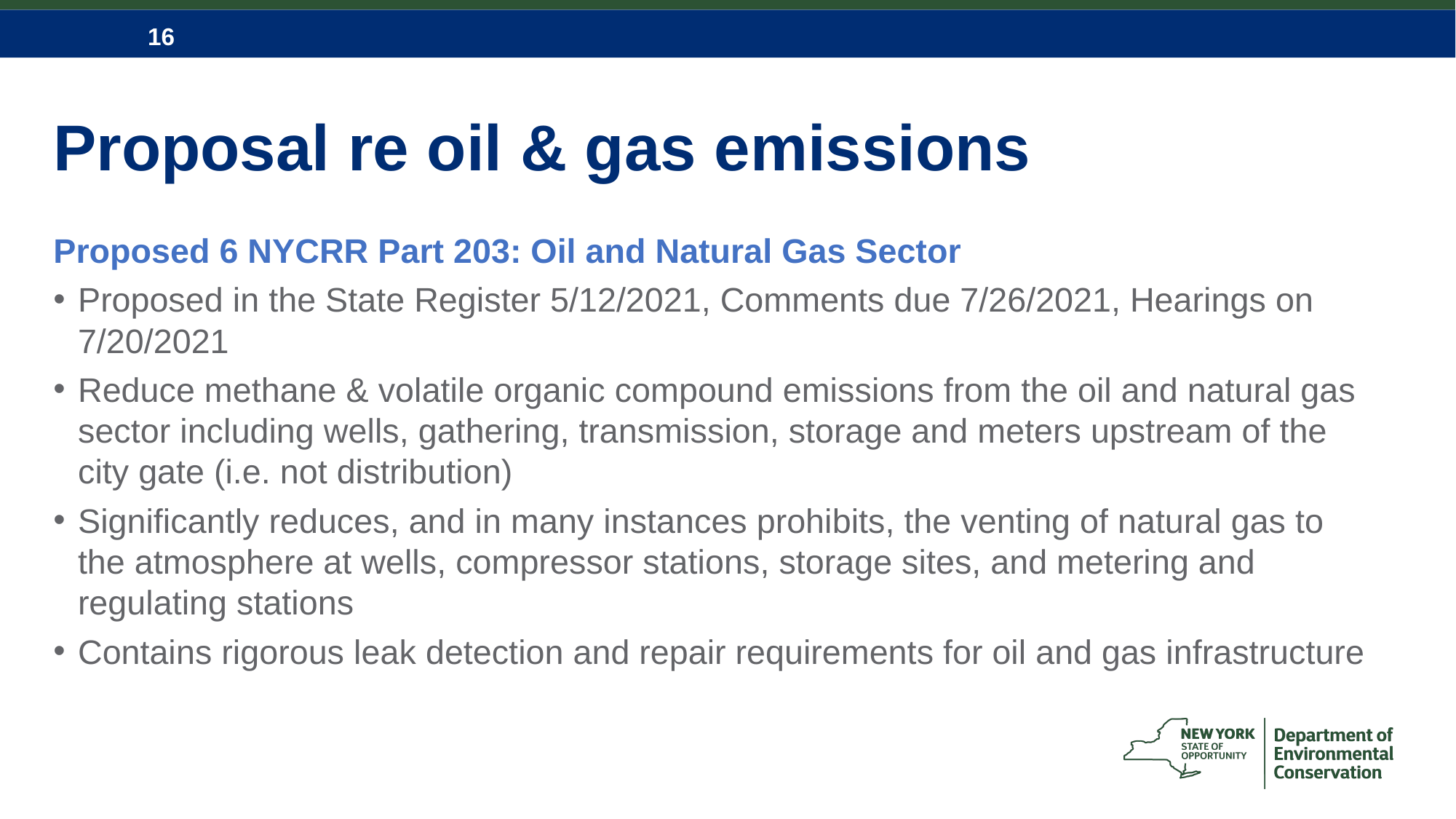

Proposal re oil & gas emissions
Proposed 6 NYCRR Part 203: Oil and Natural Gas Sector
Proposed in the State Register 5/12/2021, Comments due 7/26/2021, Hearings on 7/20/2021
Reduce methane & volatile organic compound emissions from the oil and natural gas sector including wells, gathering, transmission, storage and meters upstream of the city gate (i.e. not distribution)
Significantly reduces, and in many instances prohibits, the venting of natural gas to the atmosphere at wells, compressor stations, storage sites, and metering and regulating stations
Contains rigorous leak detection and repair requirements for oil and gas infrastructure